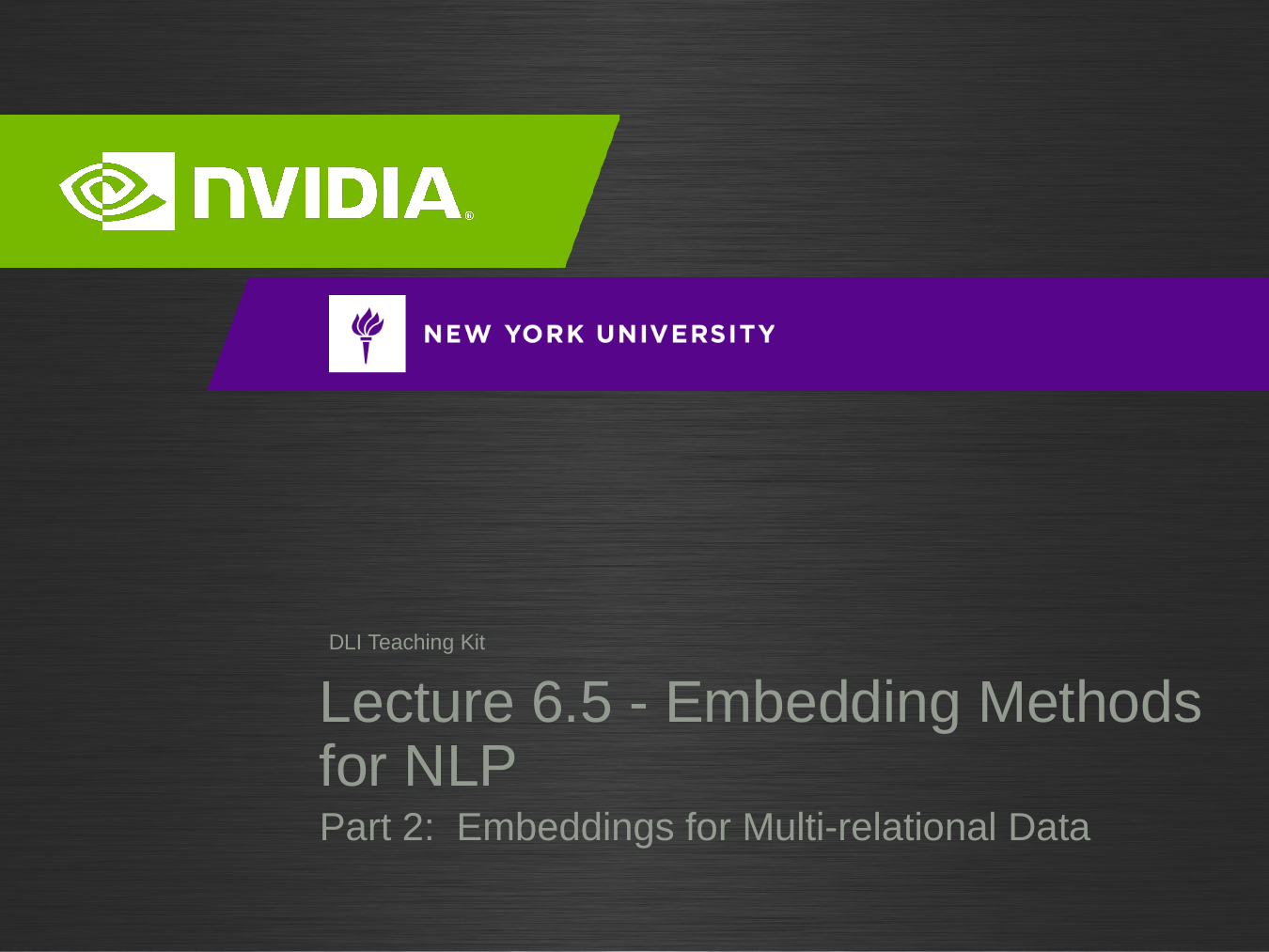

# Lecture 6.5 - Embedding Methods for NLP
Part 2:  Embeddings for Multi-relational Data